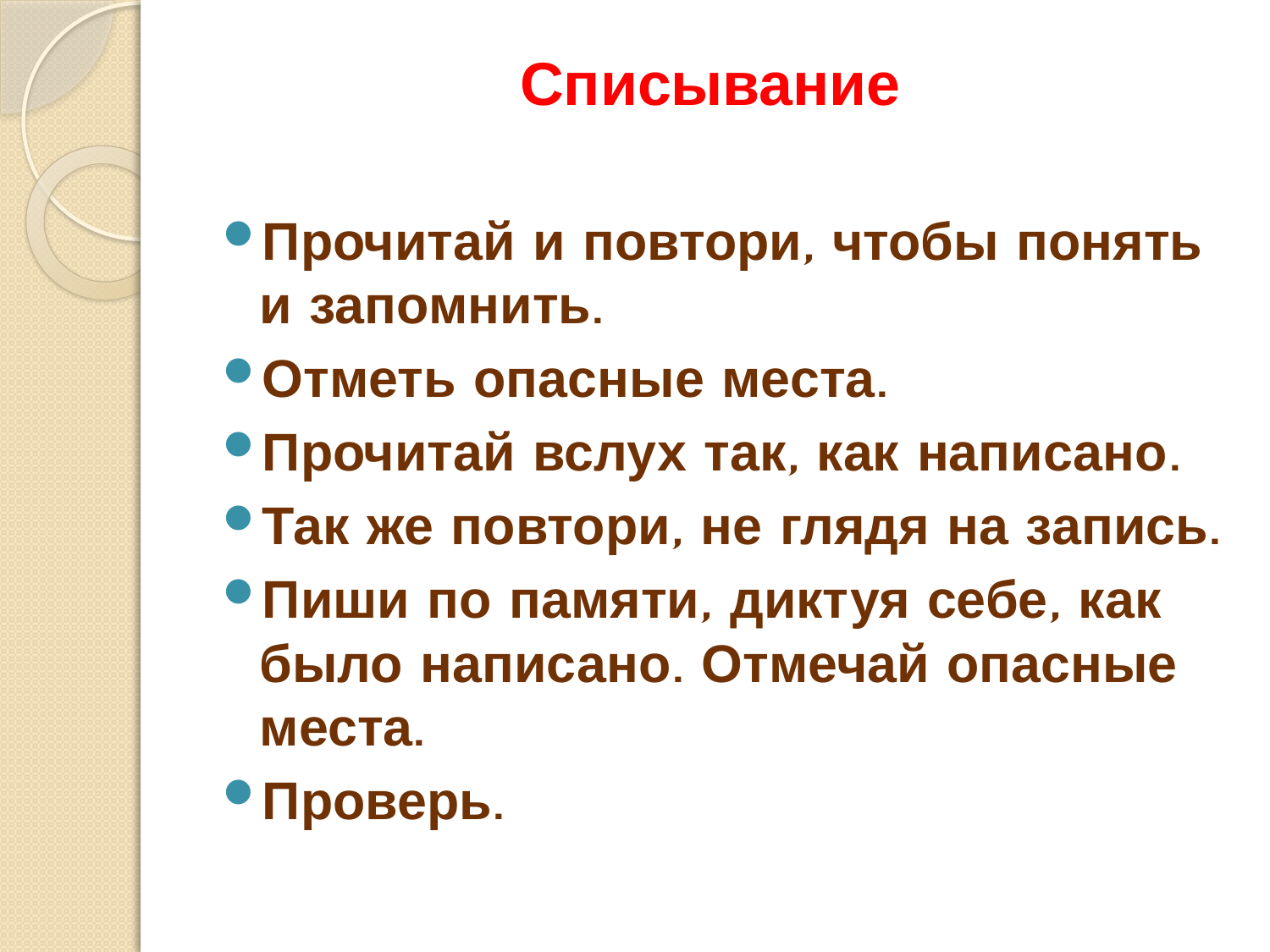

# Списывание
Прочитай и повтори, чтобы понять и запомнить.
Отметь опасные места.
Прочитай вслух так, как написано.
Так же повтори, не глядя на запись.
Пиши по памяти, диктуя себе, как было написано. Отмечай опасные места.
Проверь.